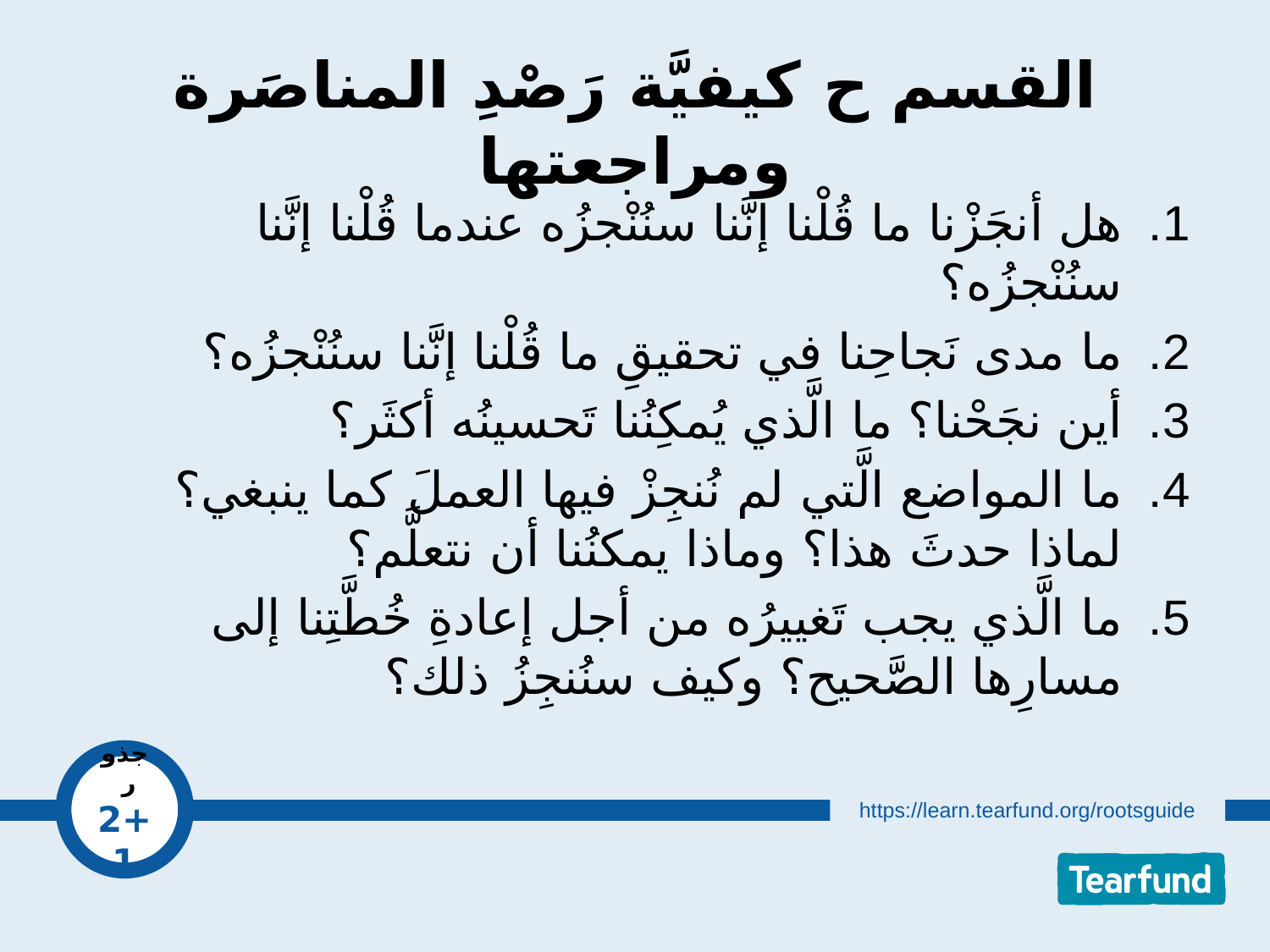

# القسم ح كيفيَّة رَصْدِ المناصَرة ومراجعتها
هل أنجَزْنا ما قُلْنا إنَّنا سنُنْجزُه عندما قُلْنا إنَّنا سنُنْجزُه؟
ما مدى نَجاحِنا في تحقيقِ ما قُلْنا إنَّنا سنُنْجزُه؟
أين نجَحْنا؟ ما الَّذي يُمكِنُنا تَحسينُه أكثَر؟
ما المواضع الَّتي لم نُنجِزْ فيها العملَ كما ينبغي؟ لماذا حدثَ هذا؟ وماذا يمكنُنا أن نتعلَّم؟
ما الَّذي يجب تَغييرُه من أجل إعادةِ خُطَّتِنا إلى مسارِها الصَّحيح؟ وكيف سنُنجِزُ ذلك؟